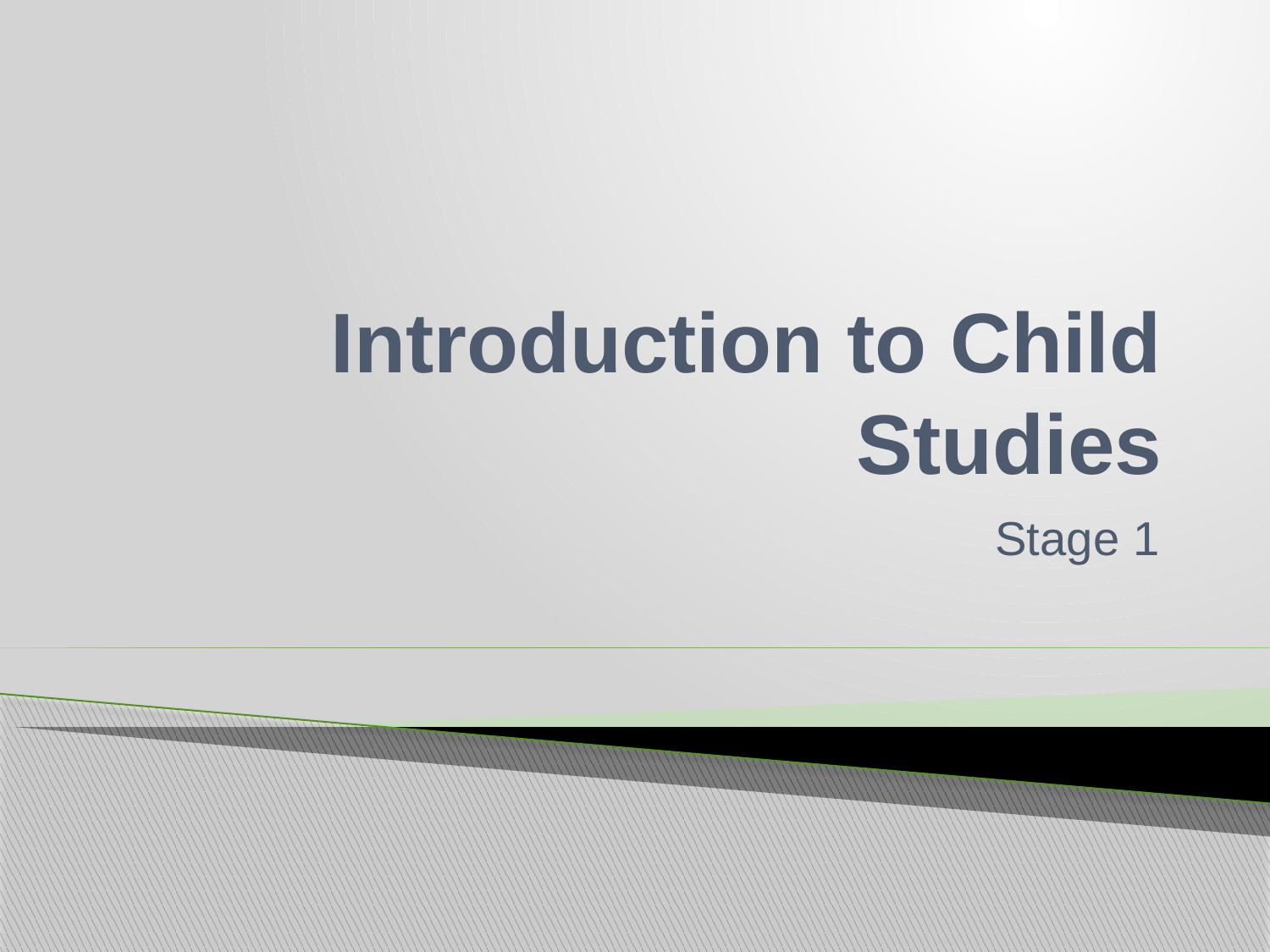

# Introduction to Child Studies
Stage 1